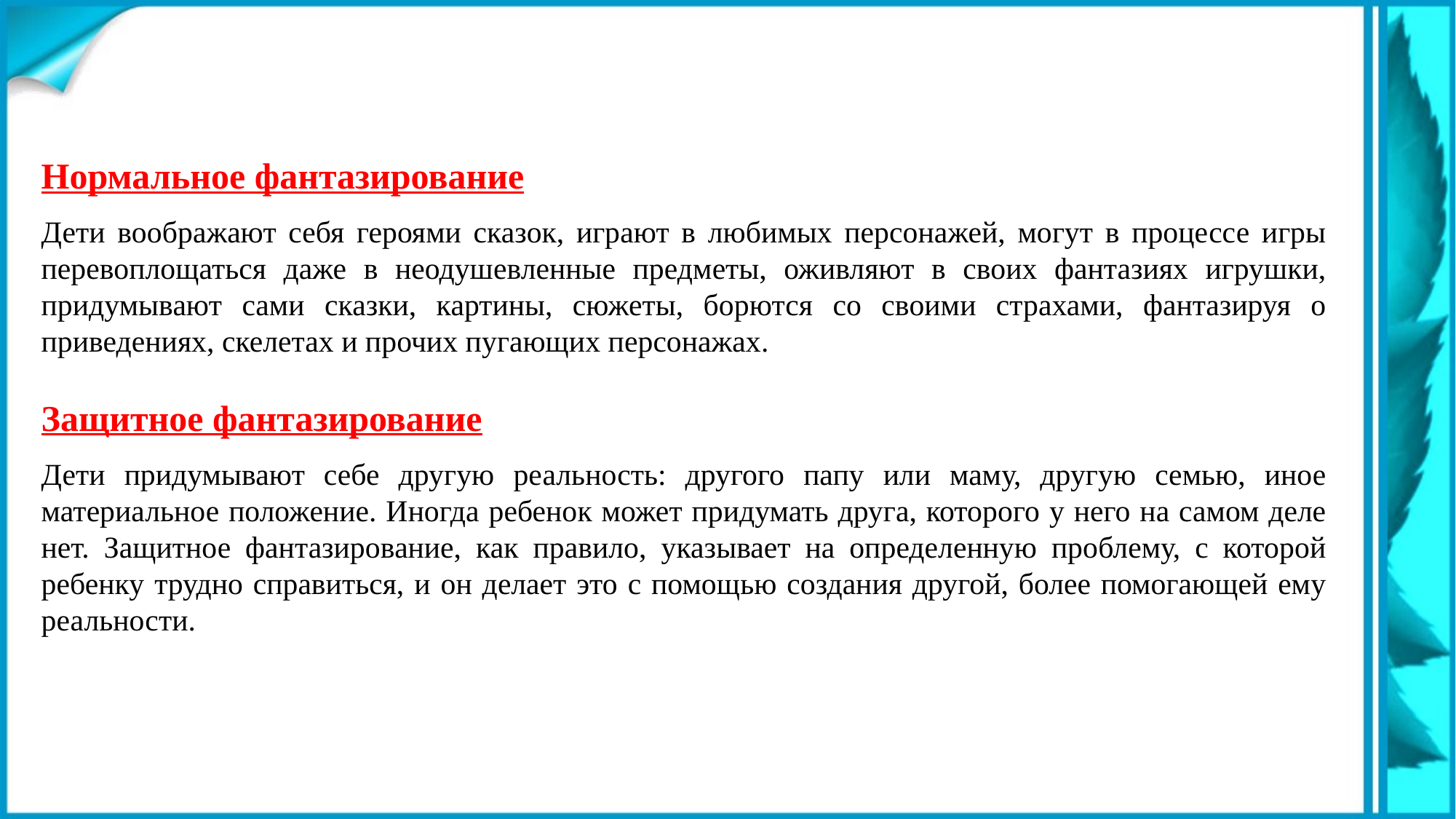

Нормальное фантазирование

Дети воображают себя героями сказок, играют в любимых персонажей, могут в процессе игры перевоплощаться даже в неодушевленные предметы, оживляют в своих фантазиях игрушки, придумывают сами сказки, картины, сюжеты, борются со своими страхами, фантазируя о приведениях, скелетах и прочих пугающих персонажах.

Защитное фантазирование

Дети придумывают себе другую реальность: другого папу или маму, другую семью, иное материальное положение. Иногда ребенок может придумать друга, которого у него на самом деле нет. Защитное фантазирование, как правило, указывает на определенную проблему, с которой ребенку трудно справиться, и он делает это с помощью создания другой, более помогающей ему реальности.